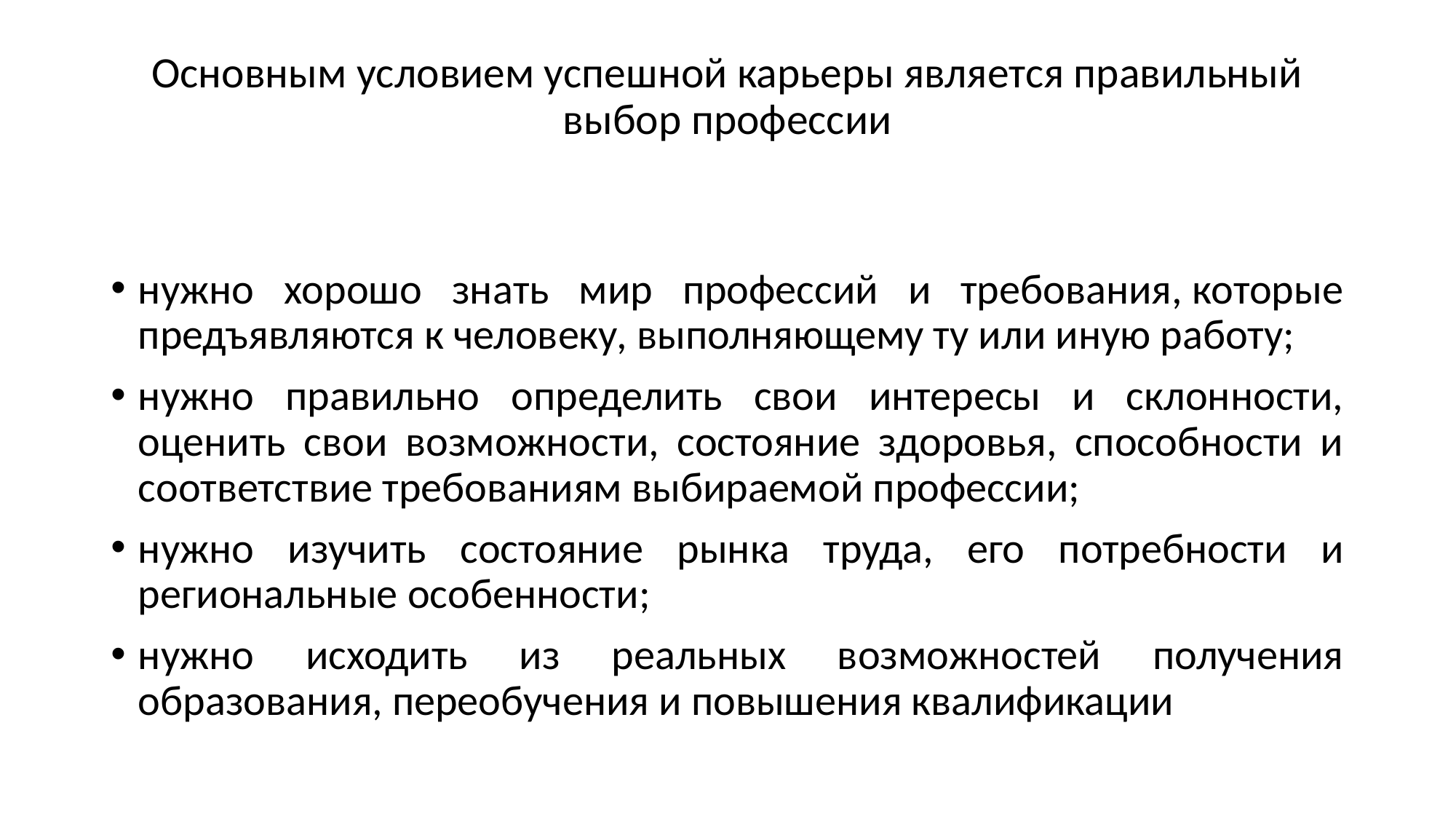

# Основным условием успешной карьеры является правильный выбор профессии
нужно   хорошо   знать   мир   профессий   и   требования, которые предъявляются к человеку, выполняющему ту или иную работу;
нужно правильно определить свои интересы и склонности, оценить свои возможности, состояние здоровья, способности и соответствие требованиям выбираемой профессии;
нужно изучить состояние рынка труда, его потребности и региональные особенности;
нужно исходить из реальных возможностей получения образования, переобучения и повышения квалификации